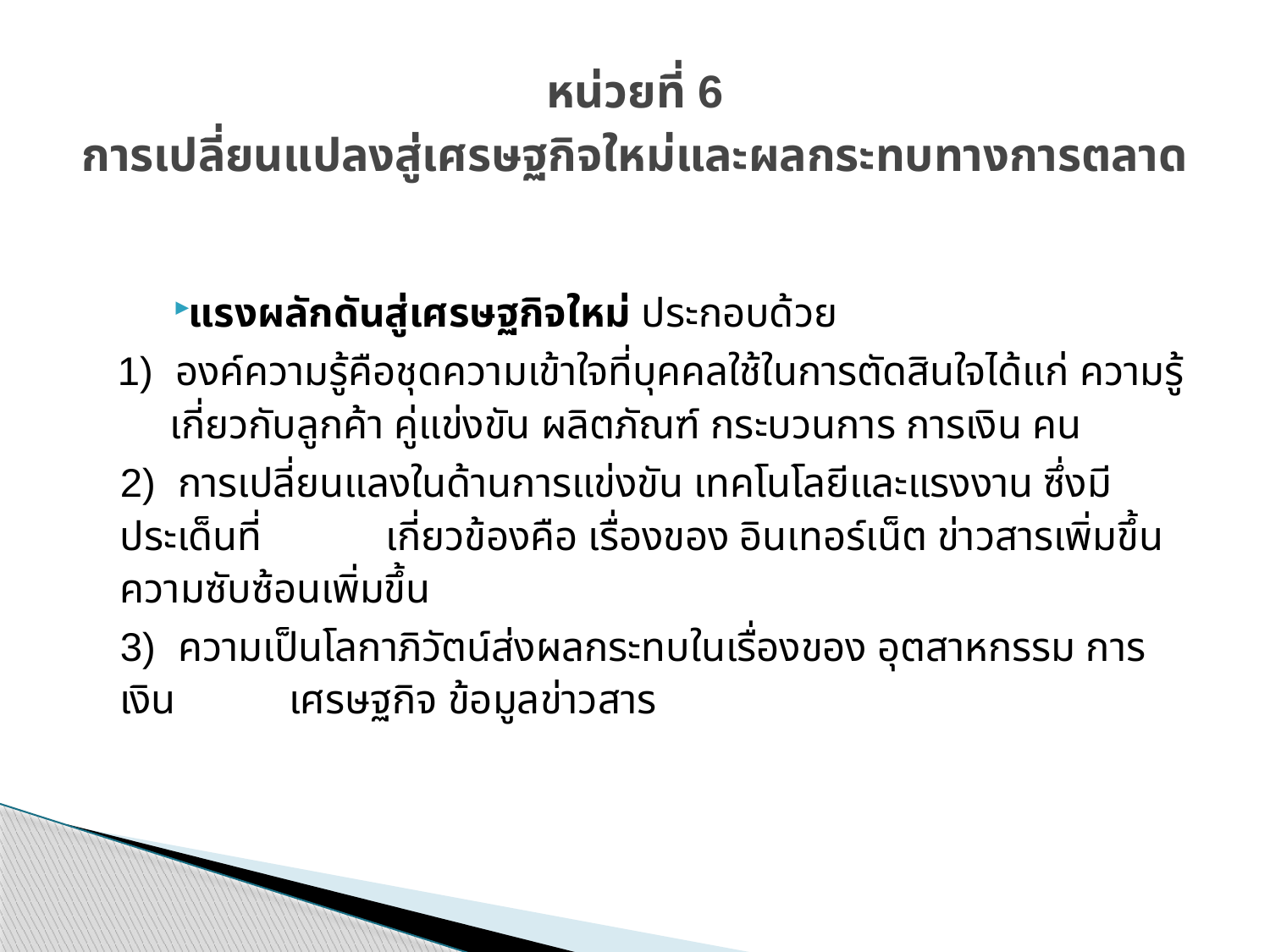

# หน่วยที่ 6 การเปลี่ยนแปลงสู่เศรษฐกิจใหม่และผลกระทบทางการตลาด
แรงผลักดันสู่เศรษฐกิจใหม่ ประกอบด้วย
	1)  องค์ความรู้คือชุดความเข้าใจที่บุคคลใช้ในการตัดสินใจได้แก่ ความรู้	     เกี่ยวกับลูกค้า คู่แข่งขัน ผลิตภัณฑ์ กระบวนการ การเงิน คน
	2)  การเปลี่ยนแลงในด้านการแข่งขัน เทคโนโลยีและแรงงาน ซึ่งมีประเด็นที่	     เกี่ยวข้องคือ เรื่องของ อินเทอร์เน็ต ข่าวสารเพิ่มขึ้น ความซับซ้อนเพิ่มขึ้น
	3)  ความเป็นโลกาภิวัตน์ส่งผลกระทบในเรื่องของ อุตสาหกรรม การเงิน 	      เศรษฐกิจ ข้อมูลข่าวสาร